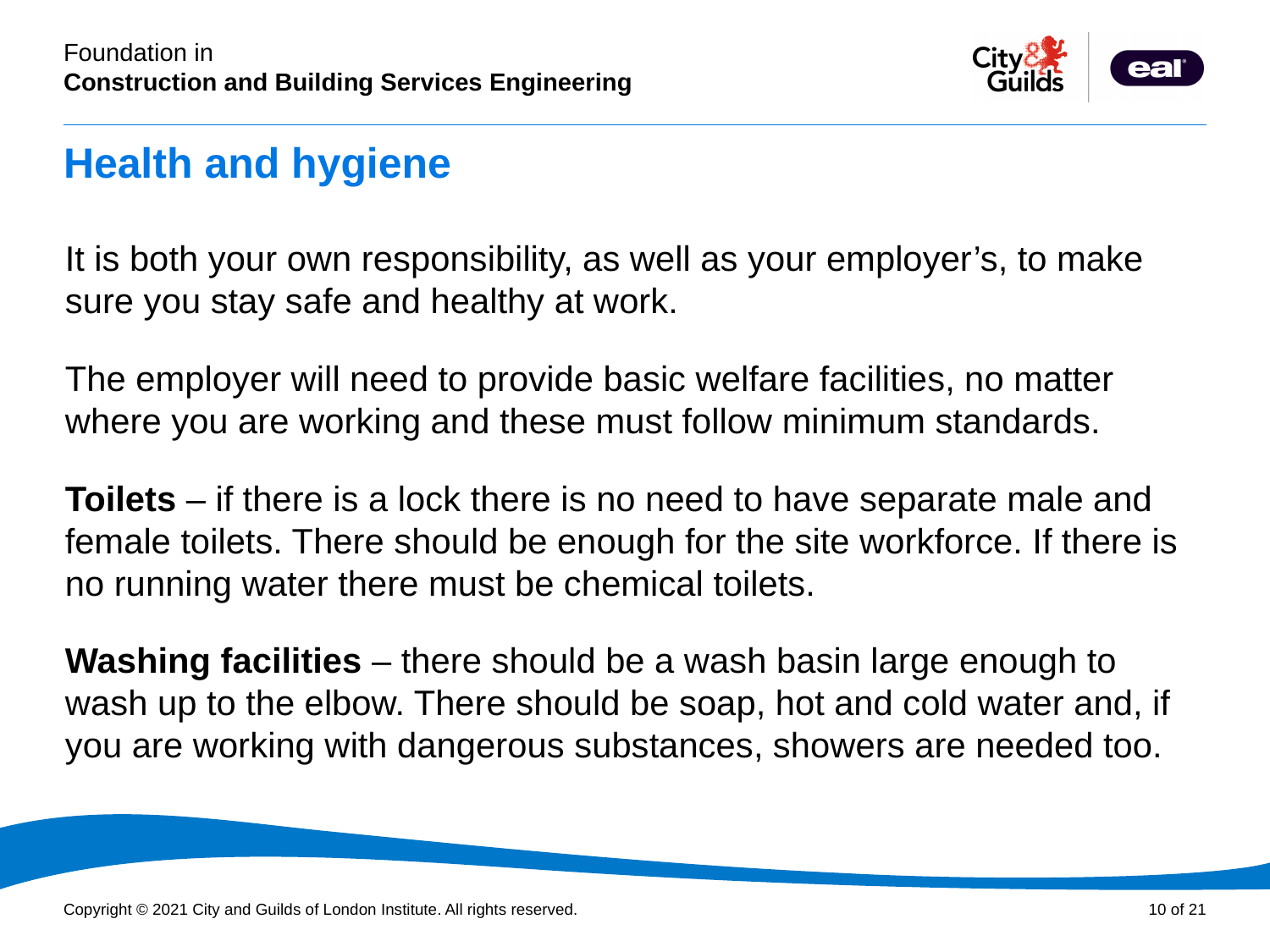

# Health and hygiene
It is both your own responsibility, as well as your employer’s, to make sure you stay safe and healthy at work.
The employer will need to provide basic welfare facilities, no matter where you are working and these must follow minimum standards.
Toilets – if there is a lock there is no need to have separate male and female toilets. There should be enough for the site workforce. If there is no running water there must be chemical toilets.
Washing facilities – there should be a wash basin large enough to wash up to the elbow. There should be soap, hot and cold water and, if you are working with dangerous substances, showers are needed too.